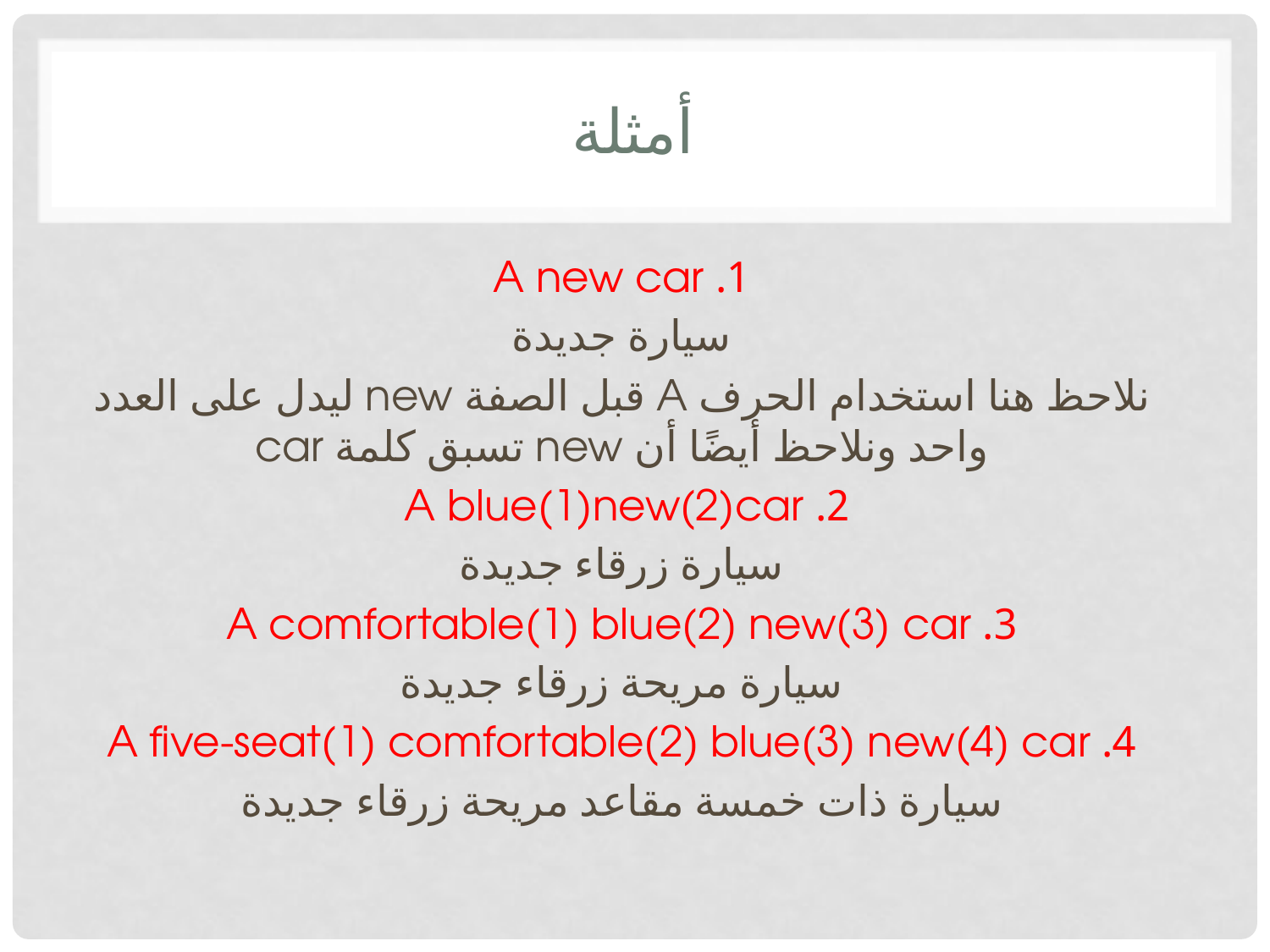

# أمثلة
1. A new car
سيارة جديدة
نلاحظ هنا استخدام الحرف A قبل الصفة new ليدل على العدد واحد ونلاحظ أيضًا أن new تسبق كلمة car
2. A blue(1)new(2)car
سيارة زرقاء جديدة
3. A comfortable(1) blue(2) new(3) car
سيارة مريحة زرقاء جديدة
4. A five-seat(1) comfortable(2) blue(3) new(4) car
سيارة ذات خمسة مقاعد مريحة زرقاء جديدة